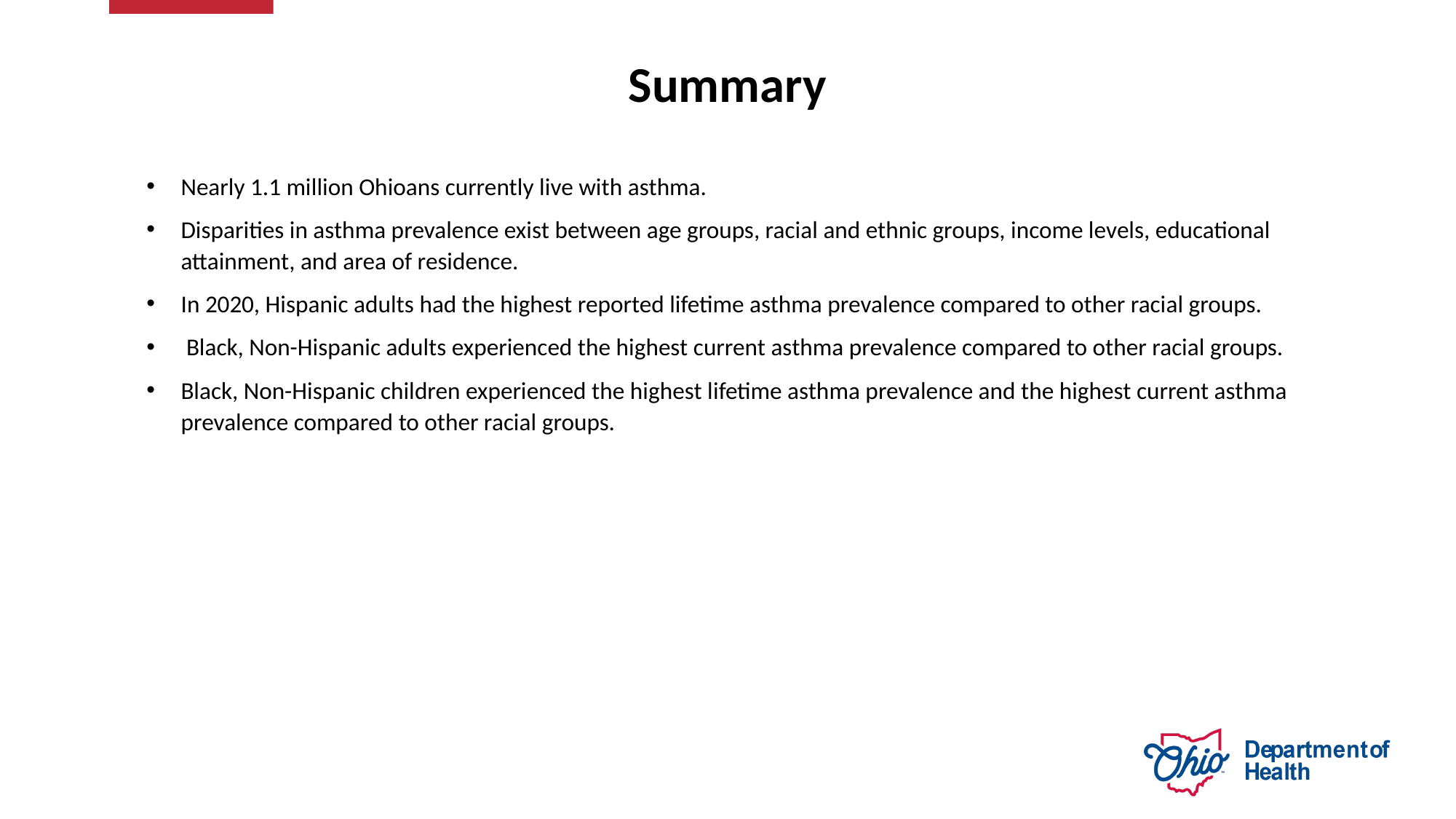

# Summary
Nearly 1.1 million Ohioans currently live with asthma.
Disparities in asthma prevalence exist between age groups, racial and ethnic groups, income levels, educational attainment, and area of residence.
In 2020, Hispanic adults had the highest reported lifetime asthma prevalence compared to other racial groups.
 Black, Non-Hispanic adults experienced the highest current asthma prevalence compared to other racial groups.
Black, Non-Hispanic children experienced the highest lifetime asthma prevalence and the highest current asthma prevalence compared to other racial groups.